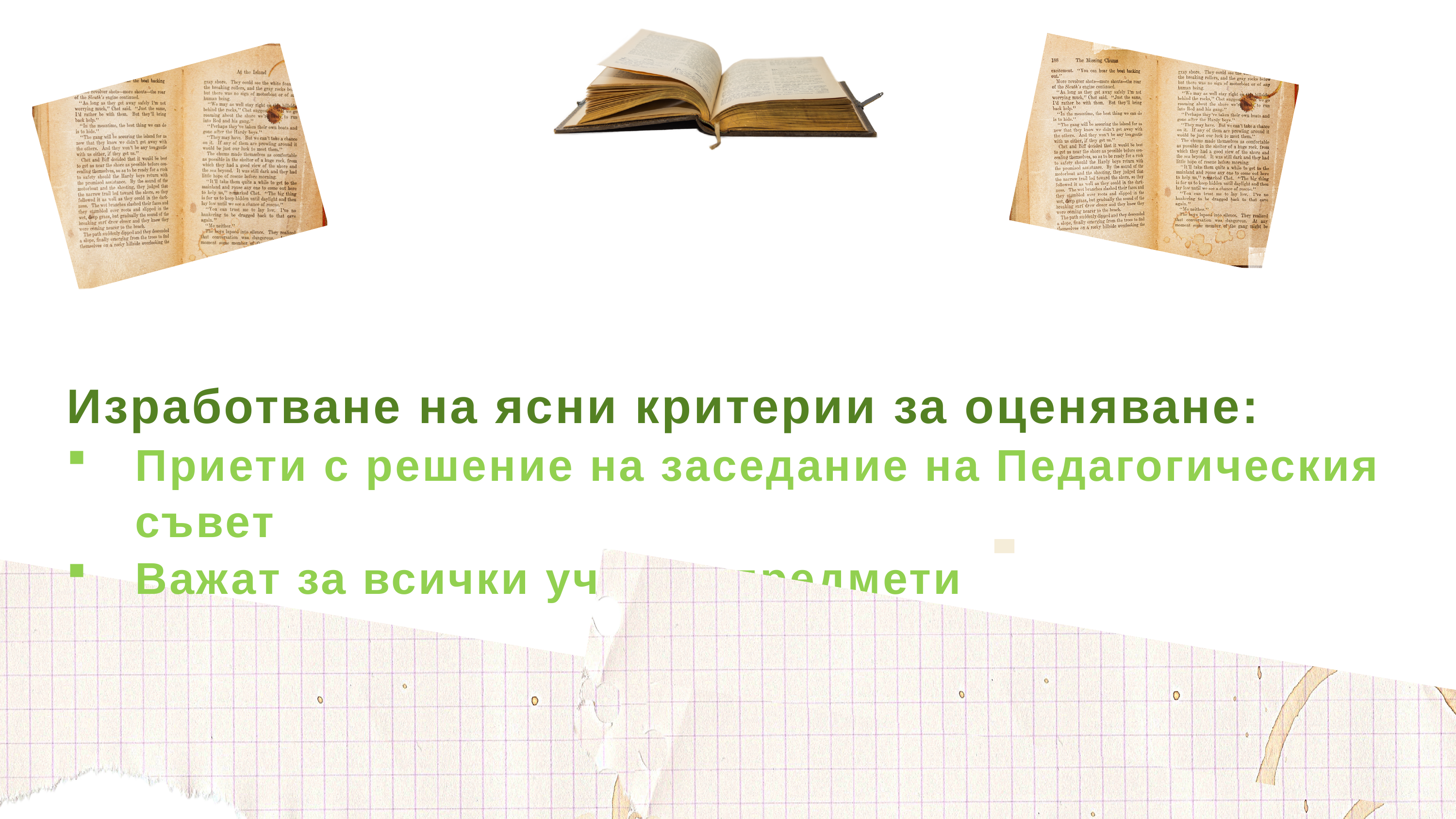

Изработване на ясни критерии за оценяване:
Приети с решение на заседание на Педагогическия съвет
Важат за всички учебни предмети